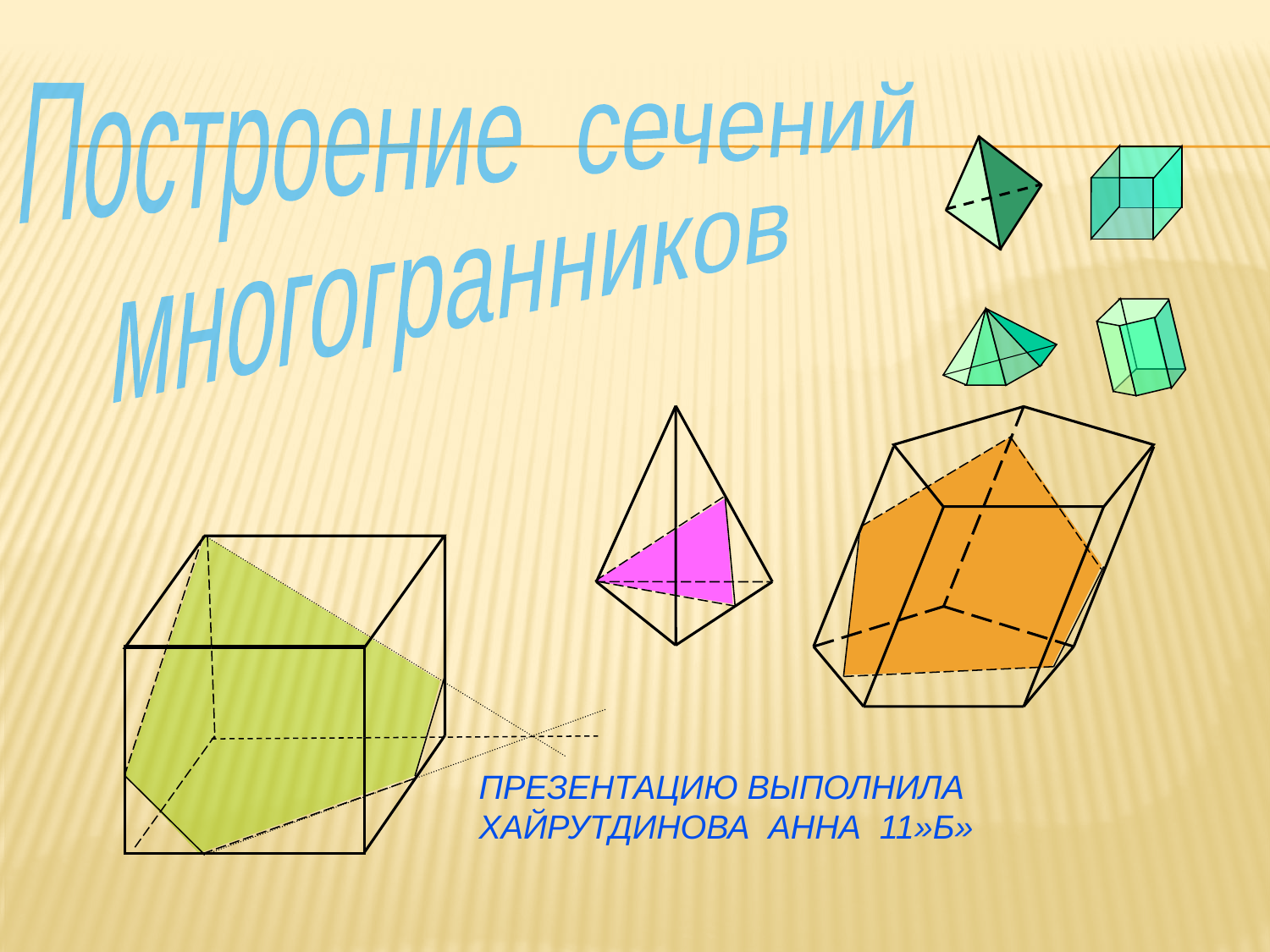

Построение  сечений
многогранников

# Презентацию выполнила хайрутдинова  Анна  11»б»